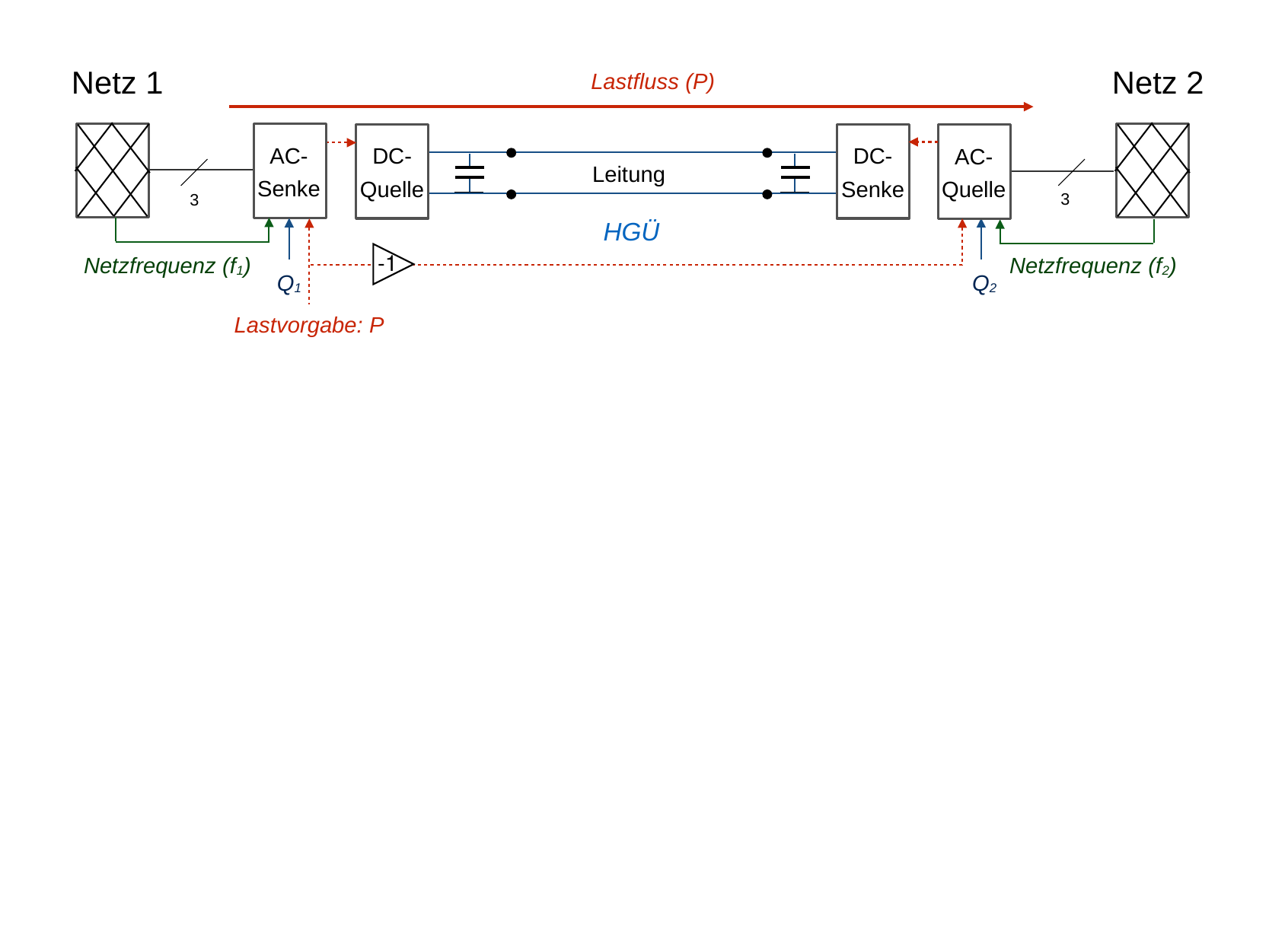

Netz 1
Netz 2
Lastfluss (P)

AC-
Senke

DC-
Quelle

DC-
Senke

AC-
Quelle

Leitung

3
3

HGÜ

-1

Netzfrequenz (f1)
Netzfrequenz (f2)
Q1
Q2

Lastvorgabe: P